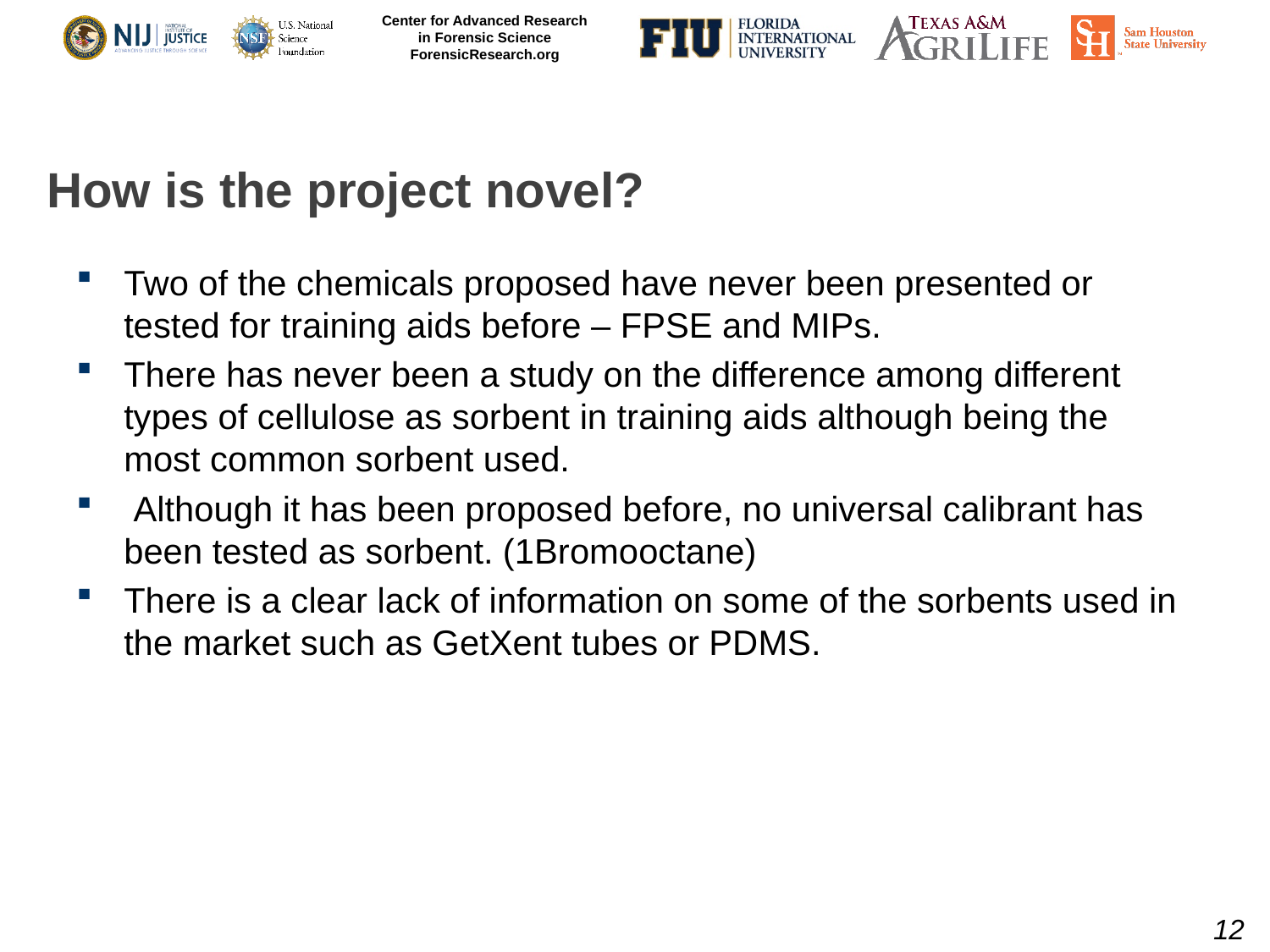

# How is the project novel?
Two of the chemicals proposed have never been presented or tested for training aids before – FPSE and MIPs.
There has never been a study on the difference among different types of cellulose as sorbent in training aids although being the most common sorbent used.
 Although it has been proposed before, no universal calibrant has been tested as sorbent. (1Bromooctane)
There is a clear lack of information on some of the sorbents used in the market such as GetXent tubes or PDMS.